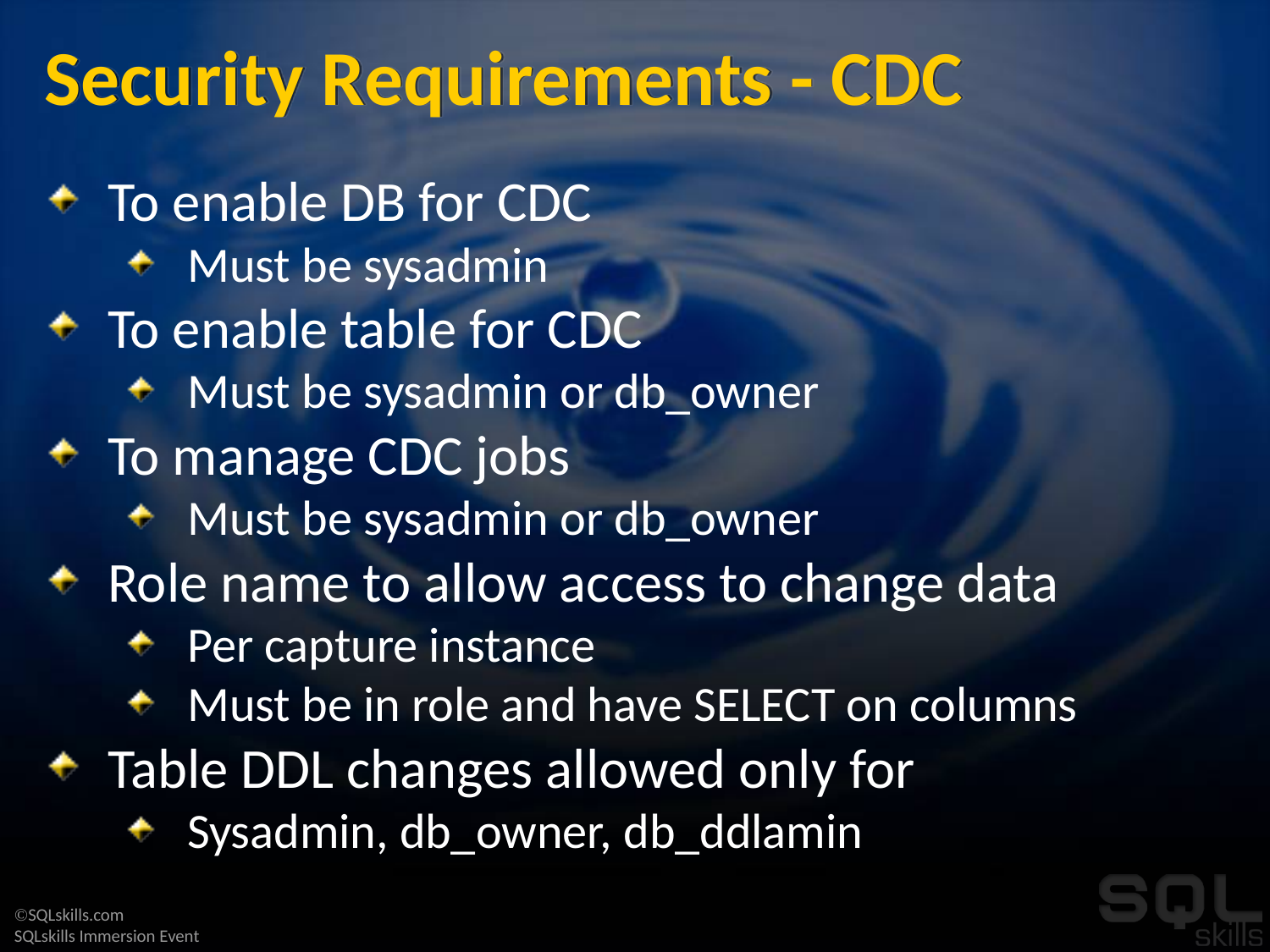

# Security Requirements - CDC
To enable DB for CDC
Must be sysadmin
To enable table for CDC
Must be sysadmin or db_owner
To manage CDC jobs
Must be sysadmin or db_owner
Role name to allow access to change data
Per capture instance
Must be in role and have SELECT on columns
Table DDL changes allowed only for
Sysadmin, db_owner, db_ddlamin